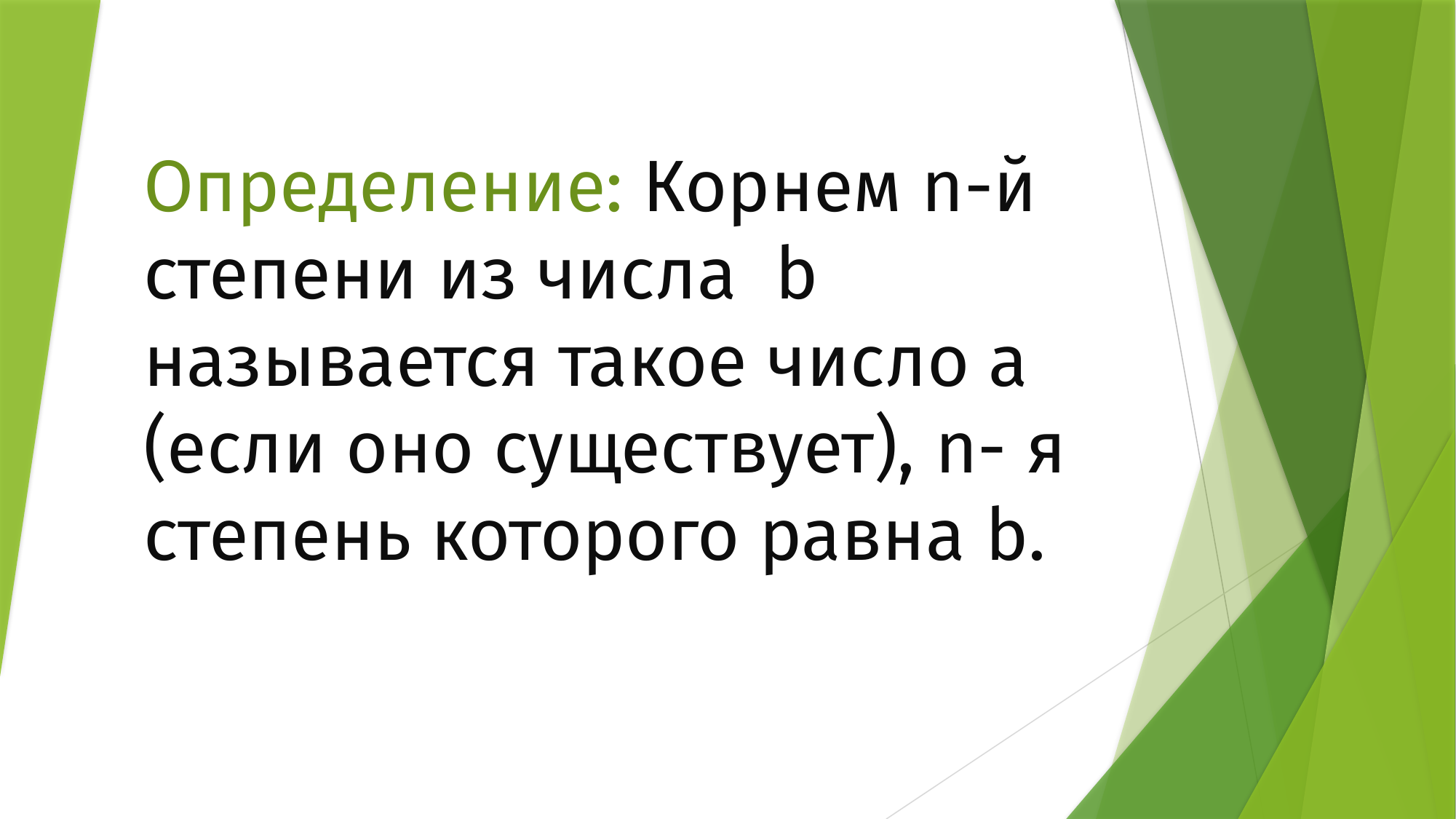

Определение: Корнем n-й степени из числа  b называется такое число а (если оно существует), n- я степень которого равна b.